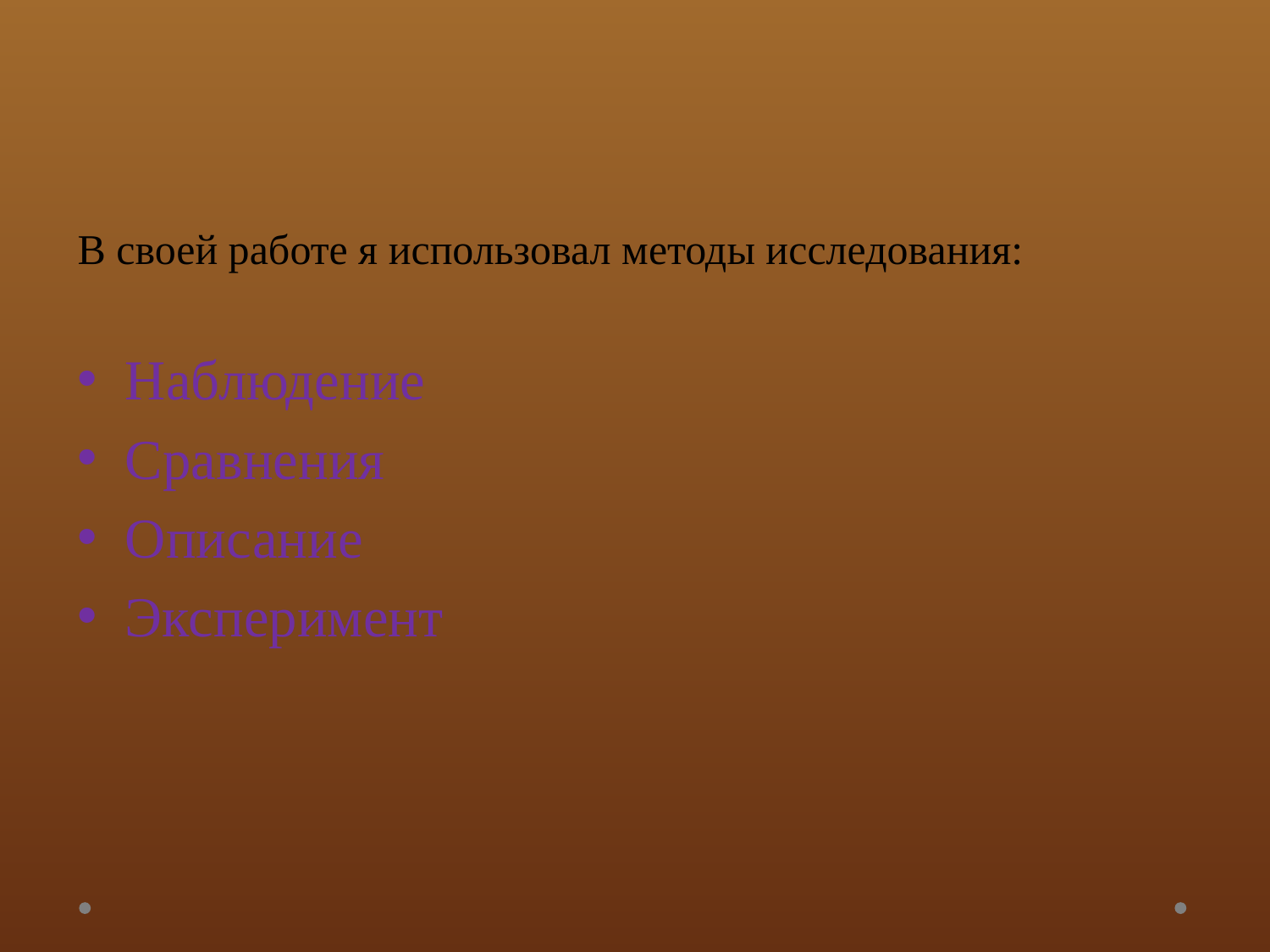

В своей работе я использовал методы исследования:

Наблюдение
Сравнения
Описание
Эксперимент